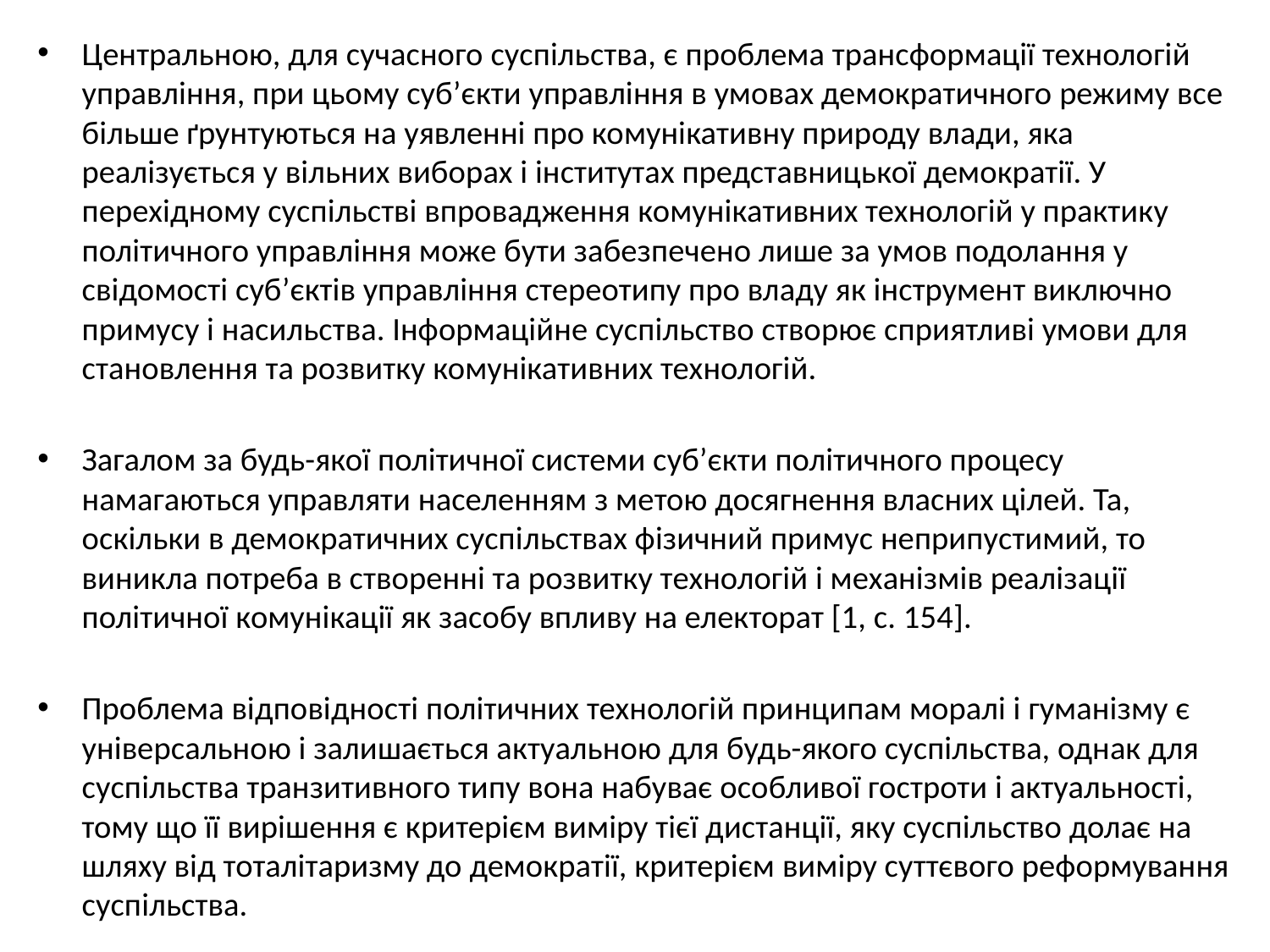

Центральною, для сучасного суспільства, є проблема трансформації технологій управління, при цьому суб’єкти управління в умовах демократичного режиму все більше ґрунтуються на уявленні про комунікативну природу влади, яка реалізується у вільних виборах і інститутах представницької демократії. У перехідному суспільстві впровадження комунікативних технологій у практику політичного управління може бути забезпечено лише за умов подолання у свідомості суб’єктів управління стереотипу про владу як інструмент виключно примусу і насильства. Інформаційне суспільство створює сприятливі умови для становлення та розвитку комунікативних технологій.

Загалом за будь-якої політичної системи суб’єкти політичного процесу намагаються управляти населенням з метою досягнення власних цілей. Та, оскільки в демократичних суспільствах фізичний примус неприпустимий, то виникла потреба в створенні та розвитку технологій і механізмів реалізації політичної комунікації як засобу впливу на електорат [1, с. 154].

Проблема відповідності політичних технологій принципам моралі і гуманізму є універсальною і залишається актуальною для будь-якого суспільства, однак для суспільства транзитивного типу вона набуває особливої гостроти і актуальності, тому що її вирішення є критерієм виміру тієї дистанції, яку суспільство долає на шляху від тоталітаризму до демократії, критерієм виміру суттєвого реформування суспільства.